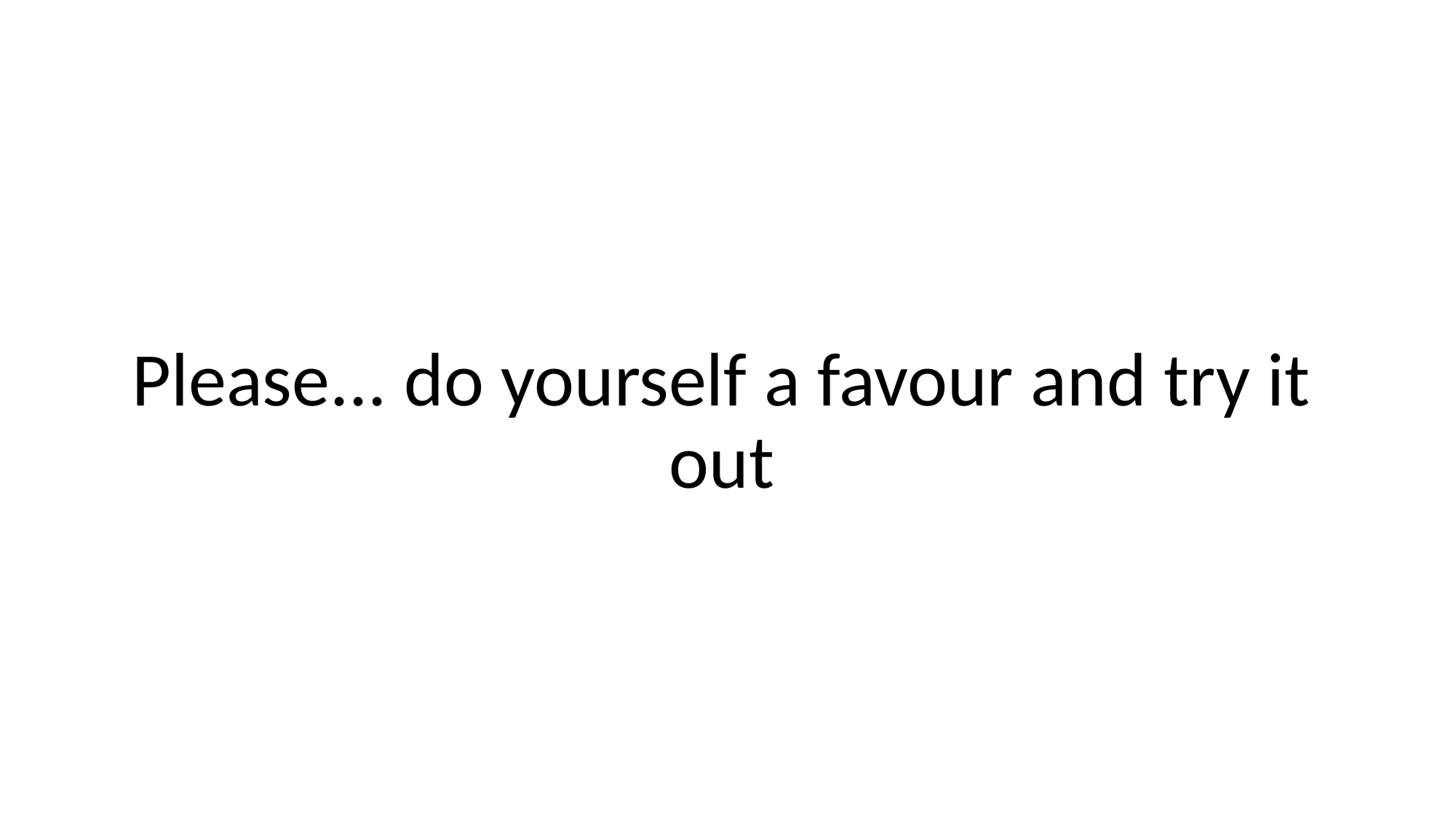

Please... do yourself a favour and try it out